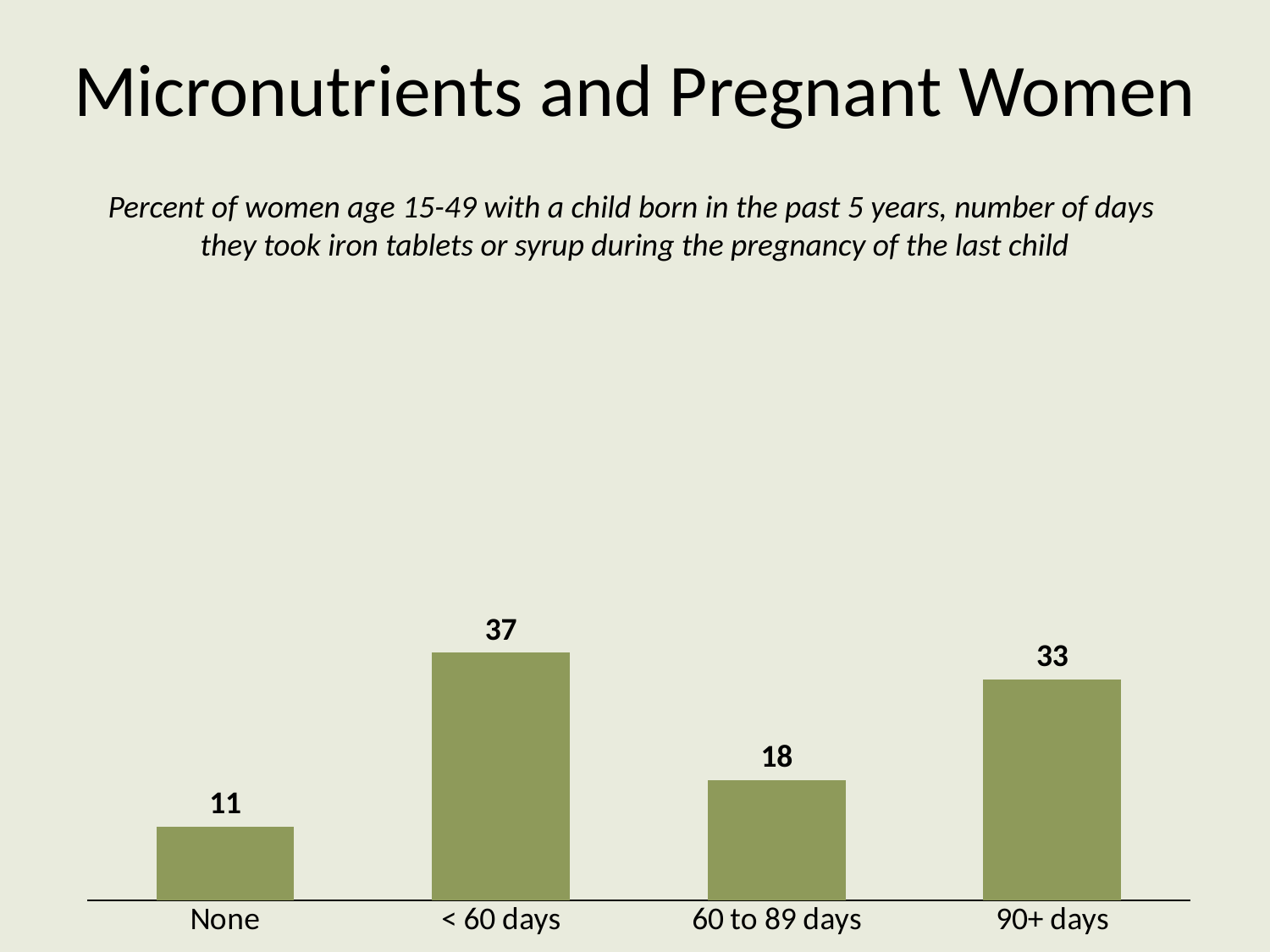

# Micronutrients and Pregnant Women
Percent of women age 15-49 with a child born in the past 5 years, number of days
they took iron tablets or syrup during the pregnancy of the last child

### Chart

| Category | Age in months |
|---|---|
| None | 11.0 |
| < 60 days | 37.0 |
| 60 to 89 days | 18.0 |
| 90+ days | 33.0 |